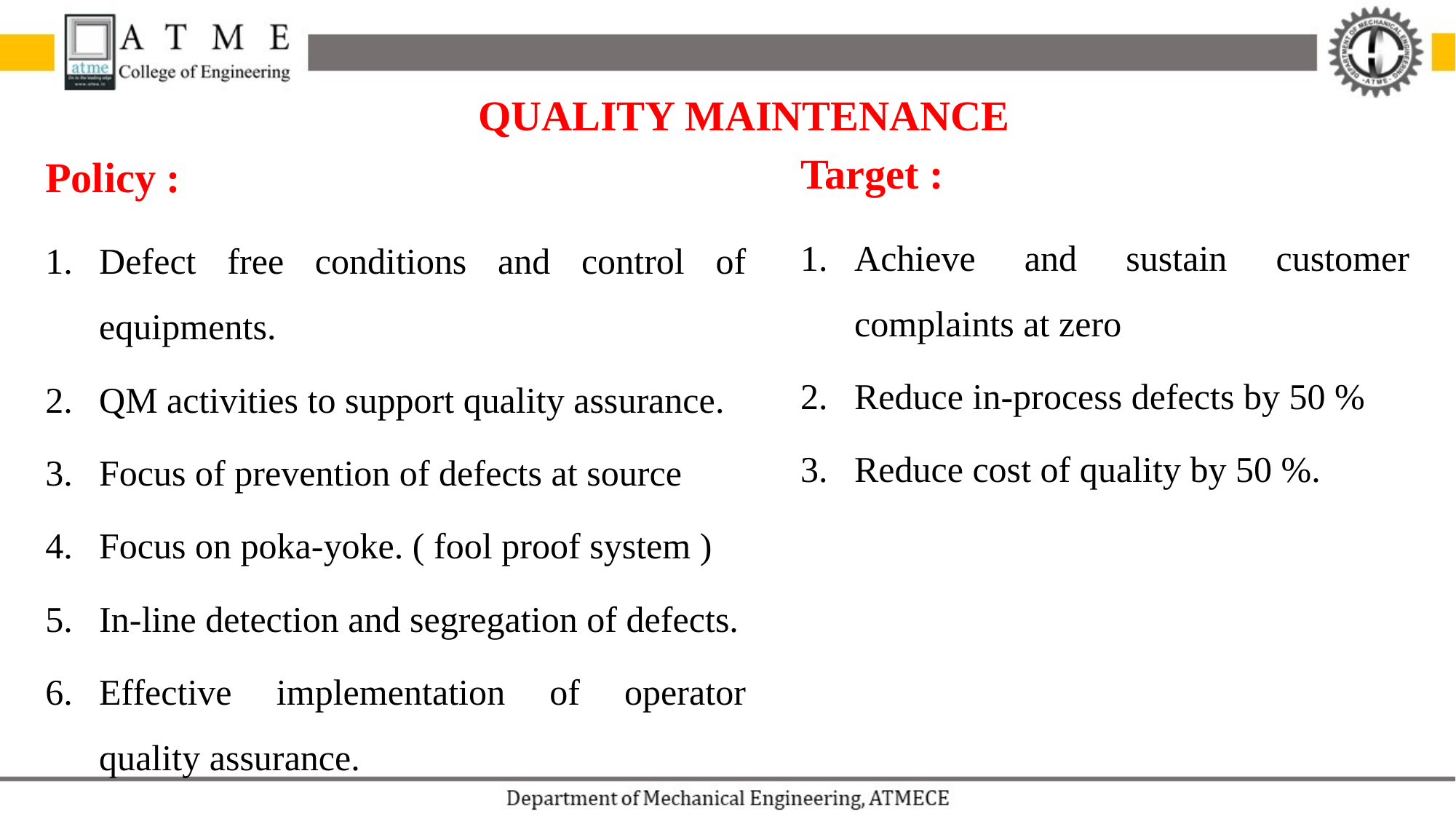

QUALITY MAINTENANCE
Target :
Achieve and sustain customer complaints at zero
Reduce in-process defects by 50 %
Reduce cost of quality by 50 %.
Policy :
Defect free conditions and control of equipments.
QM activities to support quality assurance.
Focus of prevention of defects at source
Focus on poka-yoke. ( fool proof system )
In-line detection and segregation of defects.
Effective implementation of operator quality assurance.